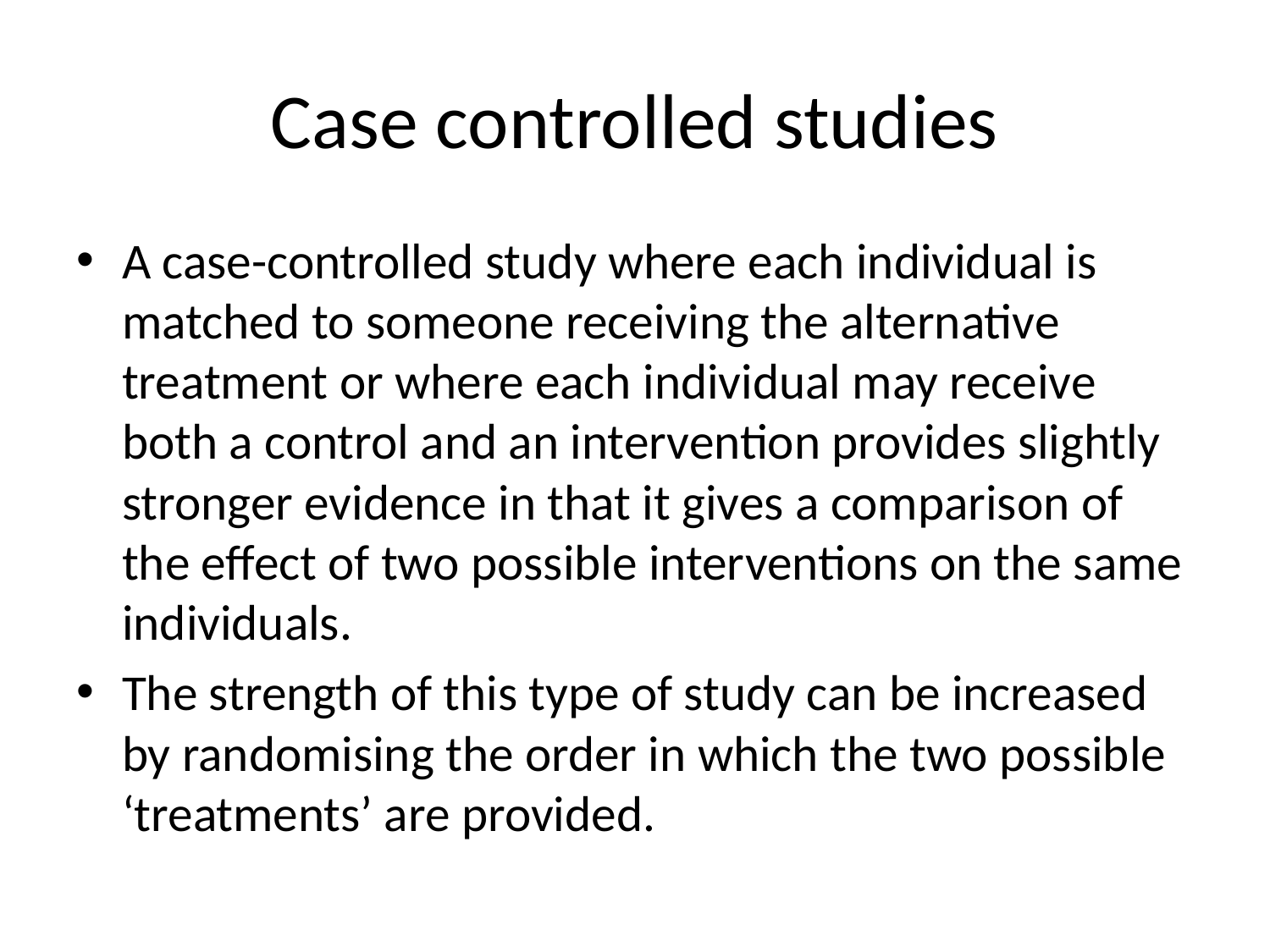

# Case controlled studies
A case-controlled study where each individual is matched to someone receiving the alternative treatment or where each individual may receive both a control and an intervention provides slightly stronger evidence in that it gives a comparison of the effect of two possible interventions on the same individuals.
The strength of this type of study can be increased by randomising the order in which the two possible ‘treatments’ are provided.